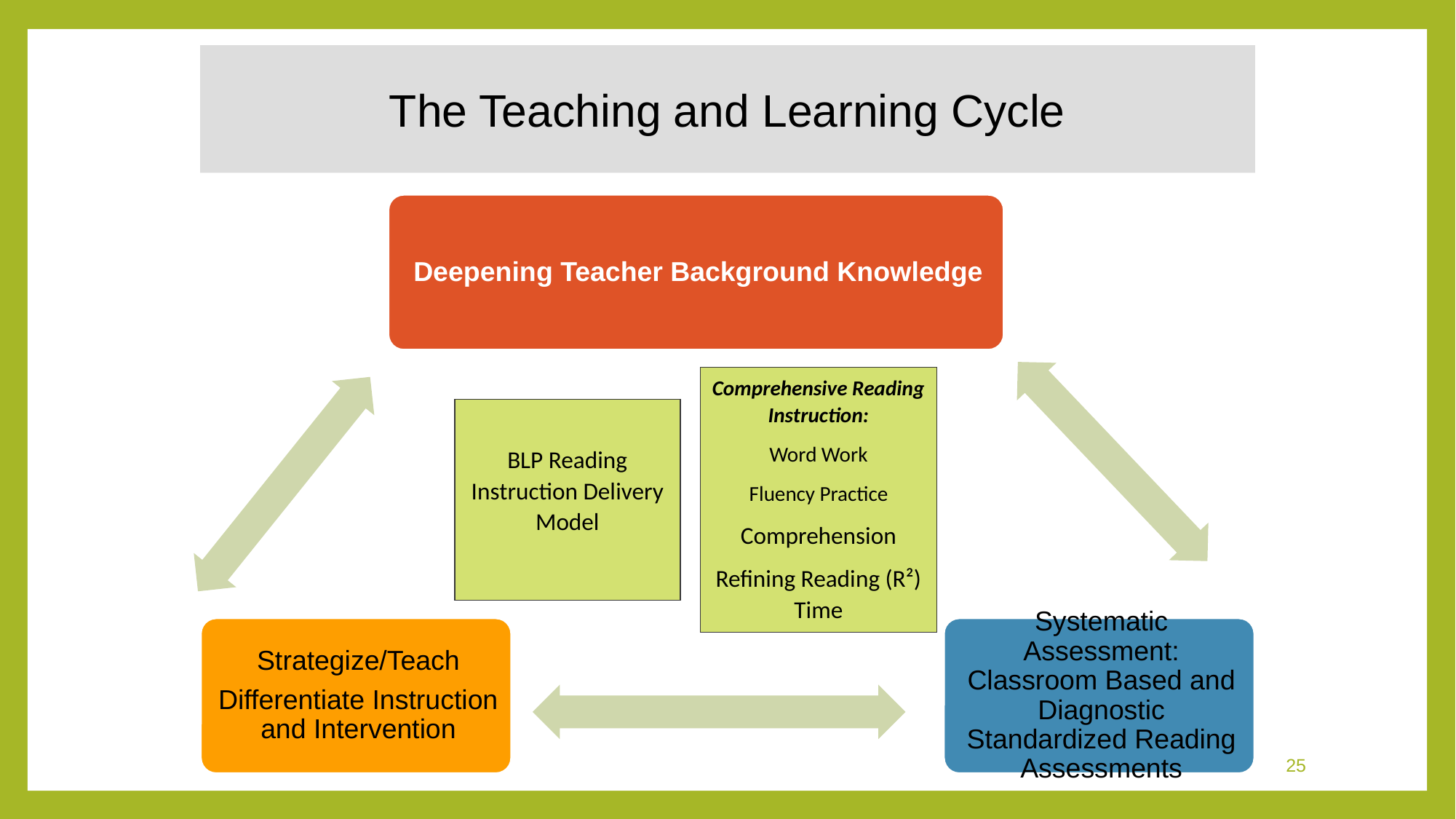

The Teaching and Learning Cycle
Deepening Teacher Background Knowledge

Systematic Assessment: Classroom Based and Diagnostic Standardized Reading Assessments

Strategize/Teach
Differentiate Instruction and Intervention

Comprehensive Reading Instruction:
Word Work
Fluency Practice
Comprehension
Refining Reading (R²) Time

BLP Reading Instruction Delivery Model

25